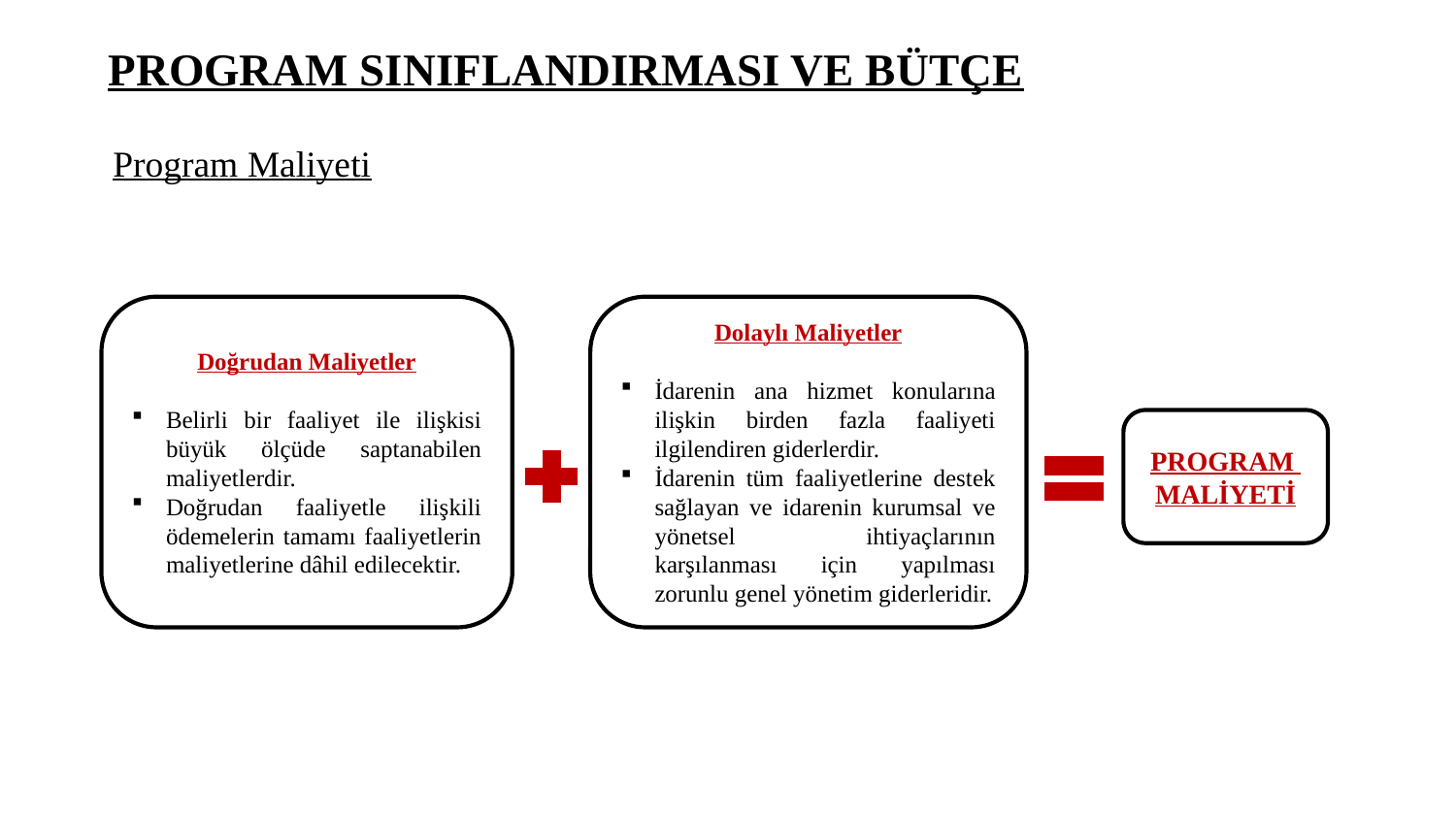

PROGRAM SINIFLANDIRMASI VE BÜTÇE
Program Maliyeti
Doğrudan Maliyetler

Belirli bir faaliyet ile ilişkisi büyük ölçüde saptanabilen maliyetlerdir.
Doğrudan faaliyetle ilişkili ödemelerin tamamı faaliyetlerin maliyetlerine dâhil edilecektir.
Dolaylı Maliyetler

İdarenin ana hizmet konularına ilişkin birden fazla faaliyeti ilgilendiren giderlerdir.
İdarenin tüm faaliyetlerine destek sağlayan ve idarenin kurumsal ve yönetsel ihtiyaçlarının karşılanması için yapılması zorunlu genel yönetim giderleridir.
PROGRAM
MALİYETİ